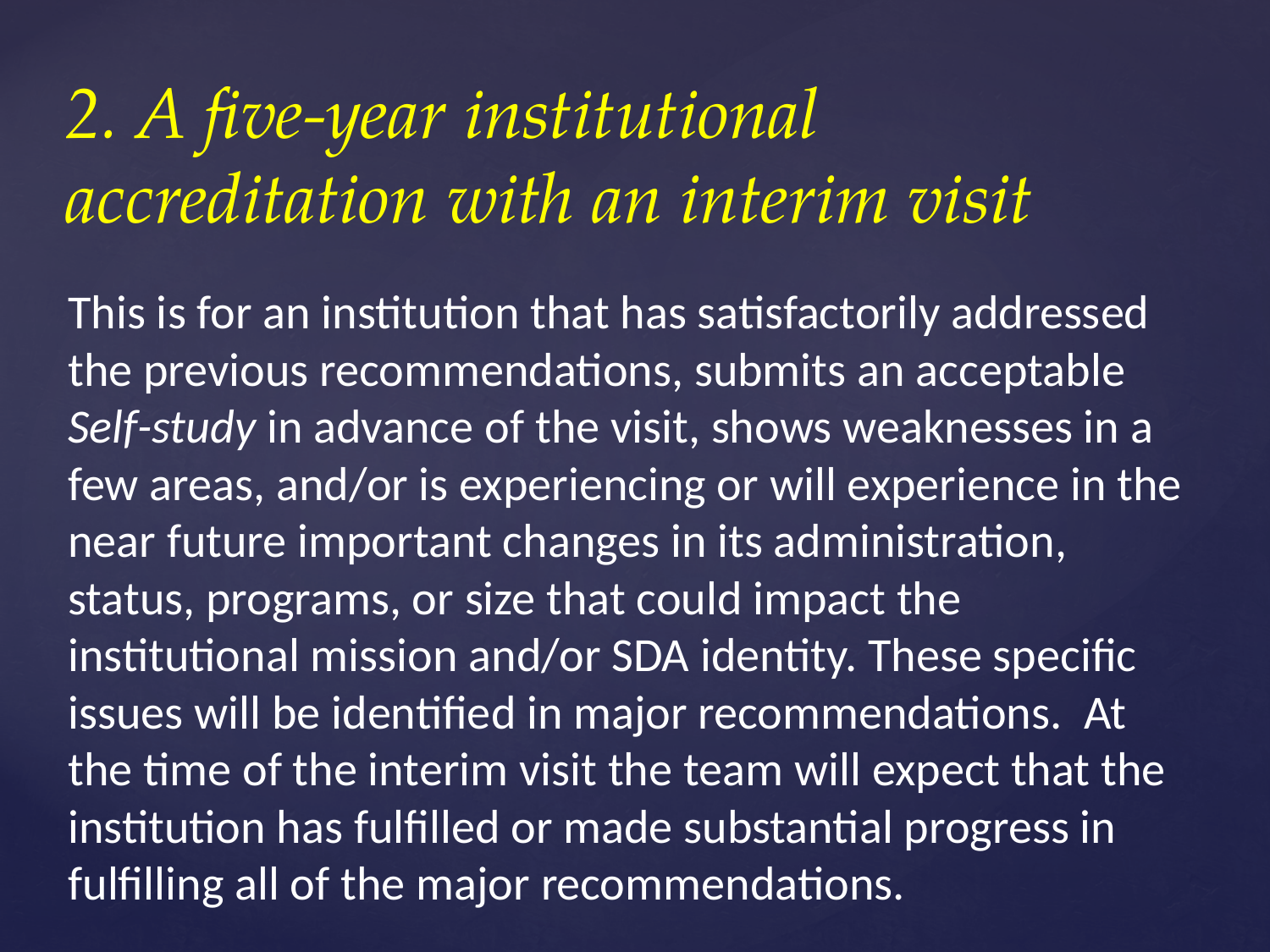

# 2. A five-year institutional accreditation with an interim visit
This is for an institution that has satisfactorily addressed the previous recommendations, submits an acceptable Self-study in advance of the visit, shows weaknesses in a few areas, and/or is experiencing or will experience in the near future important changes in its administration, status, programs, or size that could impact the institutional mission and/or SDA identity. These specific issues will be identified in major recommendations.  At the time of the interim visit the team will expect that the institution has fulfilled or made substantial progress in fulfilling all of the major recommendations.